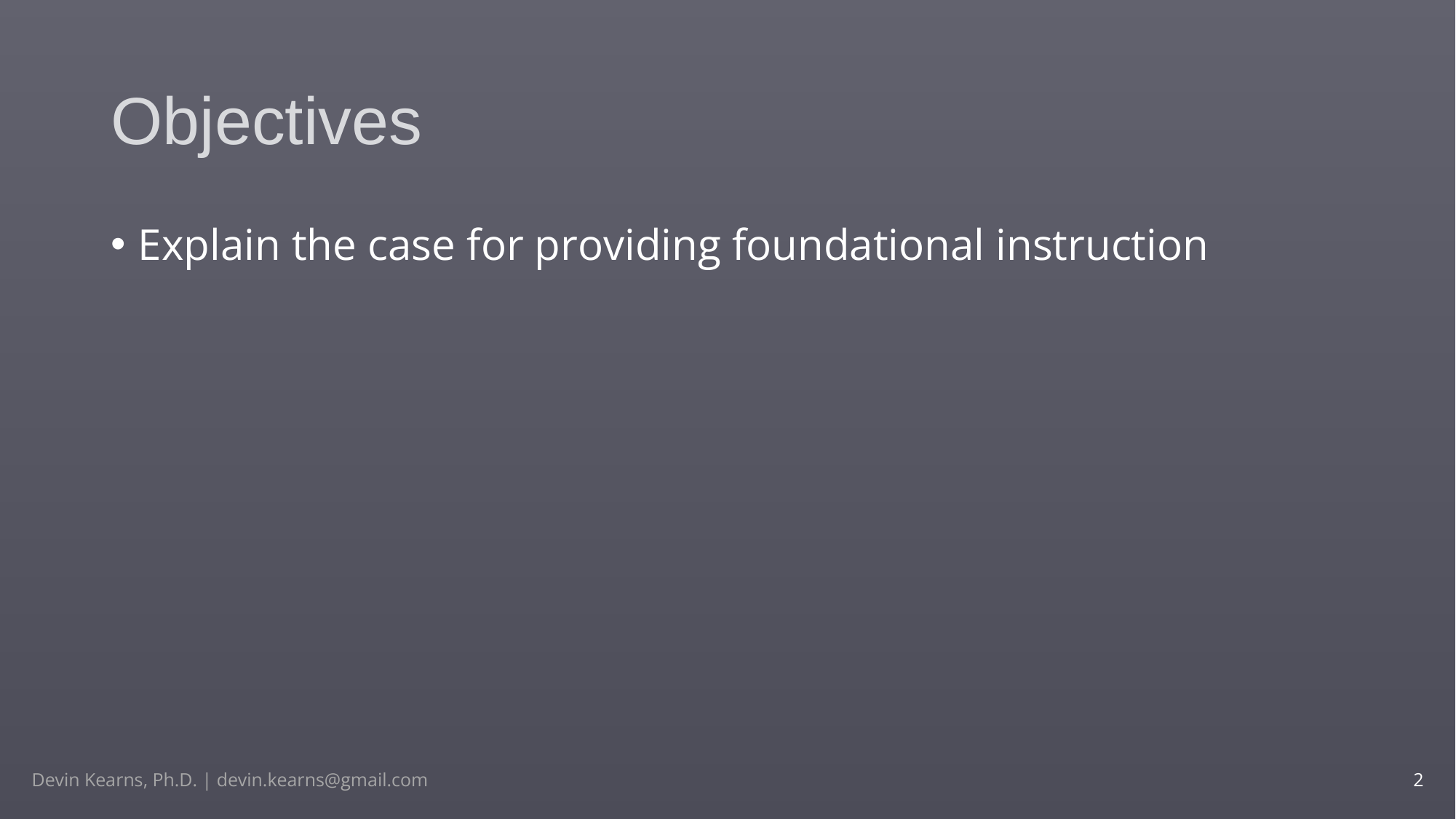

# Objectives
Explain the case for providing foundational instruction
Devin Kearns, Ph.D. | devin.kearns@gmail.com
2